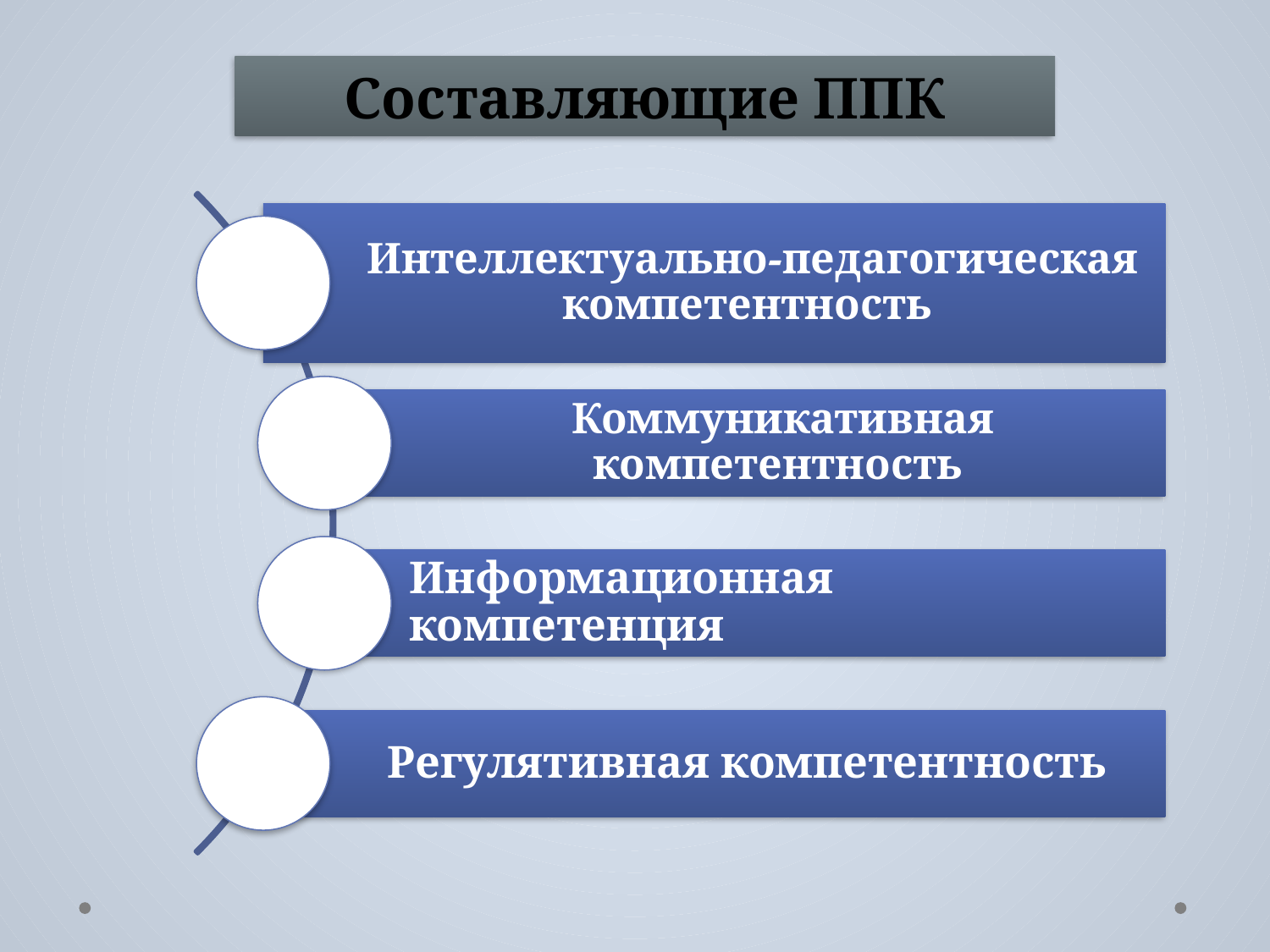

Составляющие ППК
Интеллектуально-педагогическая компетентность
Коммуникативная компетентность
Информационная компетенция
Регулятивная компетентность